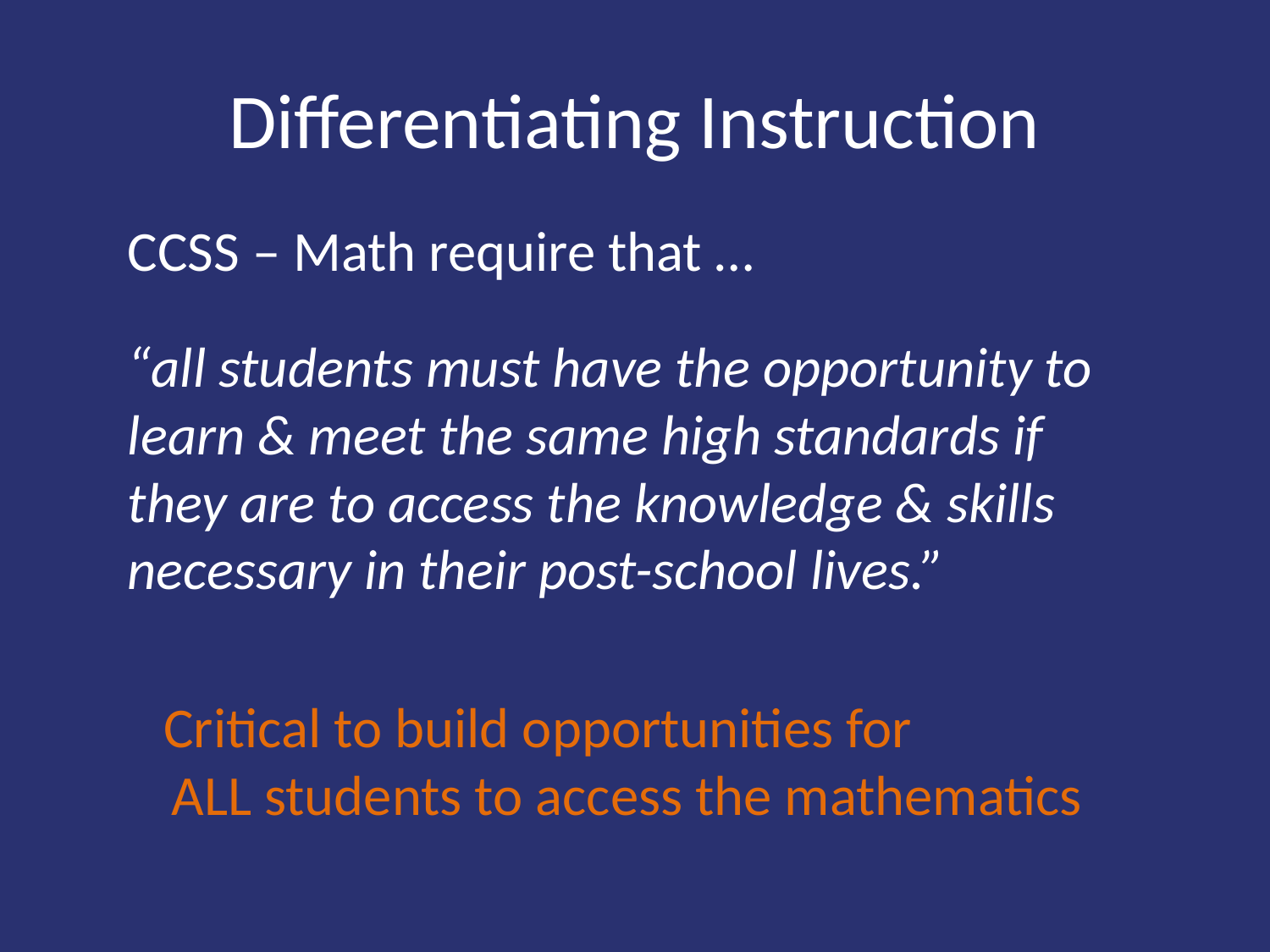

# Differentiating Instruction
CCSS – Math require that …

“all students must have the opportunity to learn & meet the same high standards if they are to access the knowledge & skills necessary in their post-school lives.”

Critical to build opportunities for               ALL students to access the mathematics